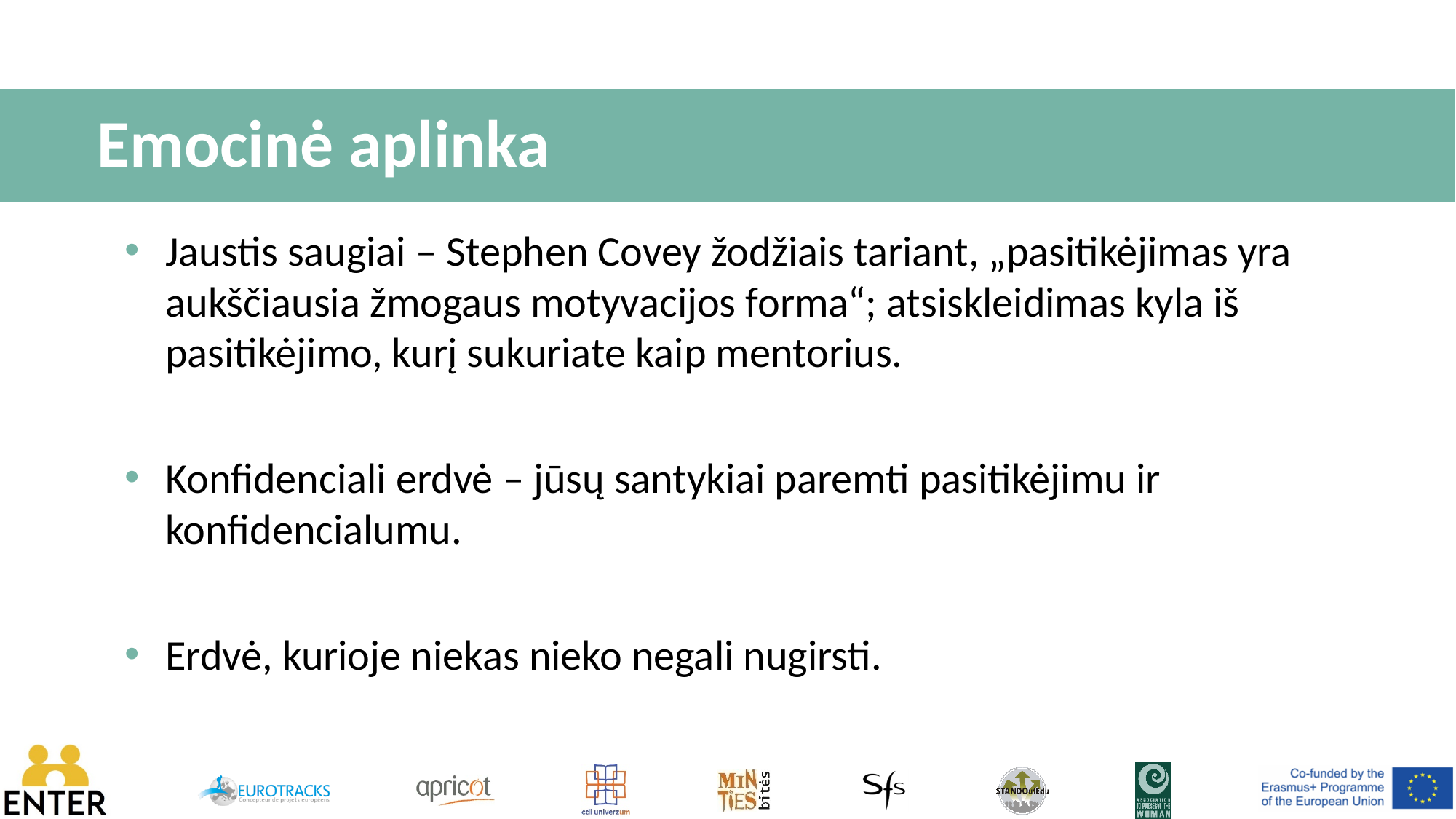

# Emocinė aplinka
Jaustis saugiai – Stephen Covey žodžiais tariant, „pasitikėjimas yra aukščiausia žmogaus motyvacijos forma“; atsiskleidimas kyla iš pasitikėjimo, kurį sukuriate kaip mentorius.

Konfidenciali erdvė – jūsų santykiai paremti pasitikėjimu ir konfidencialumu.

Erdvė, kurioje niekas nieko negali nugirsti.